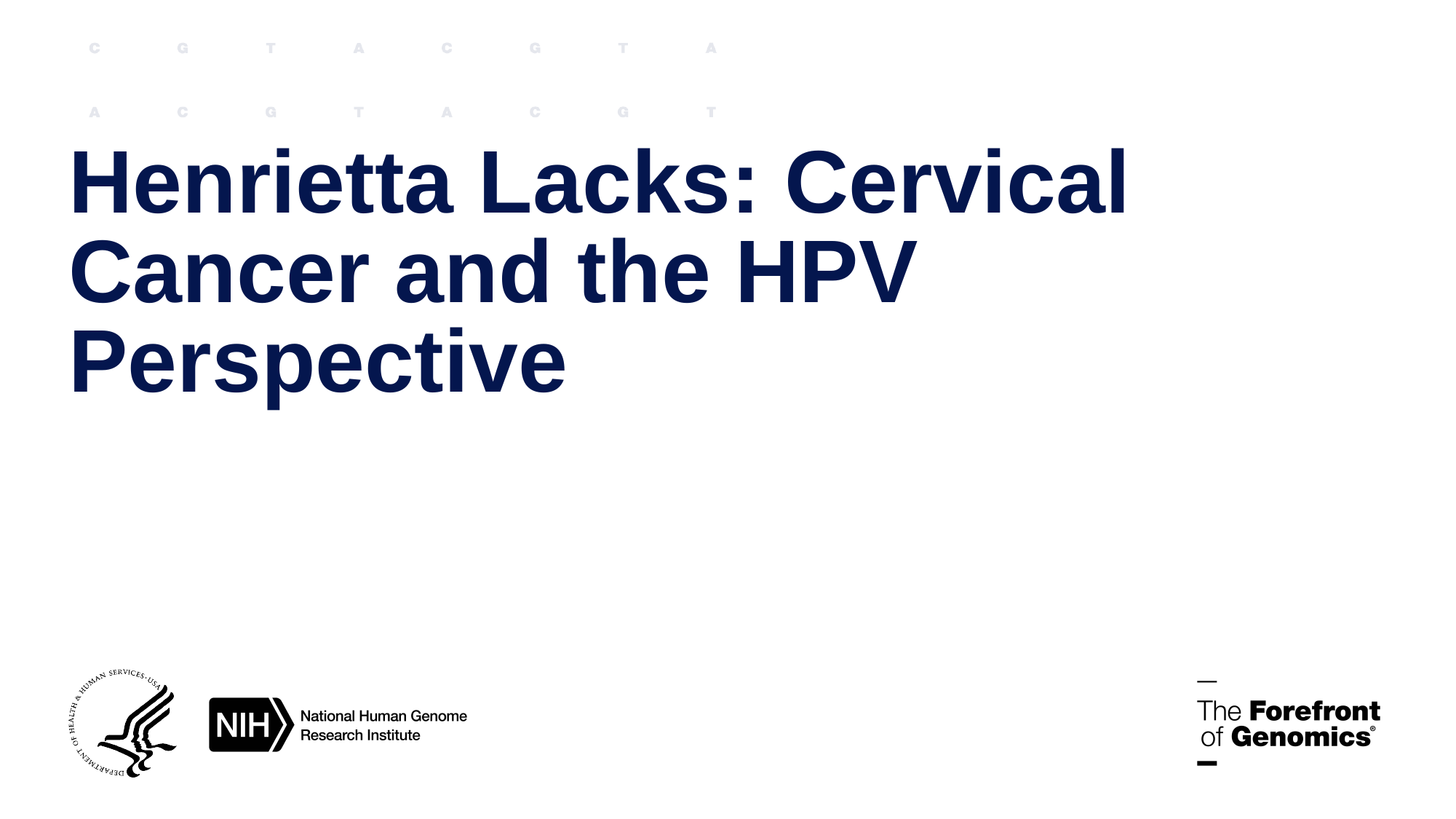

# Henrietta Lacks: Cervical Cancer and the HPV Perspective